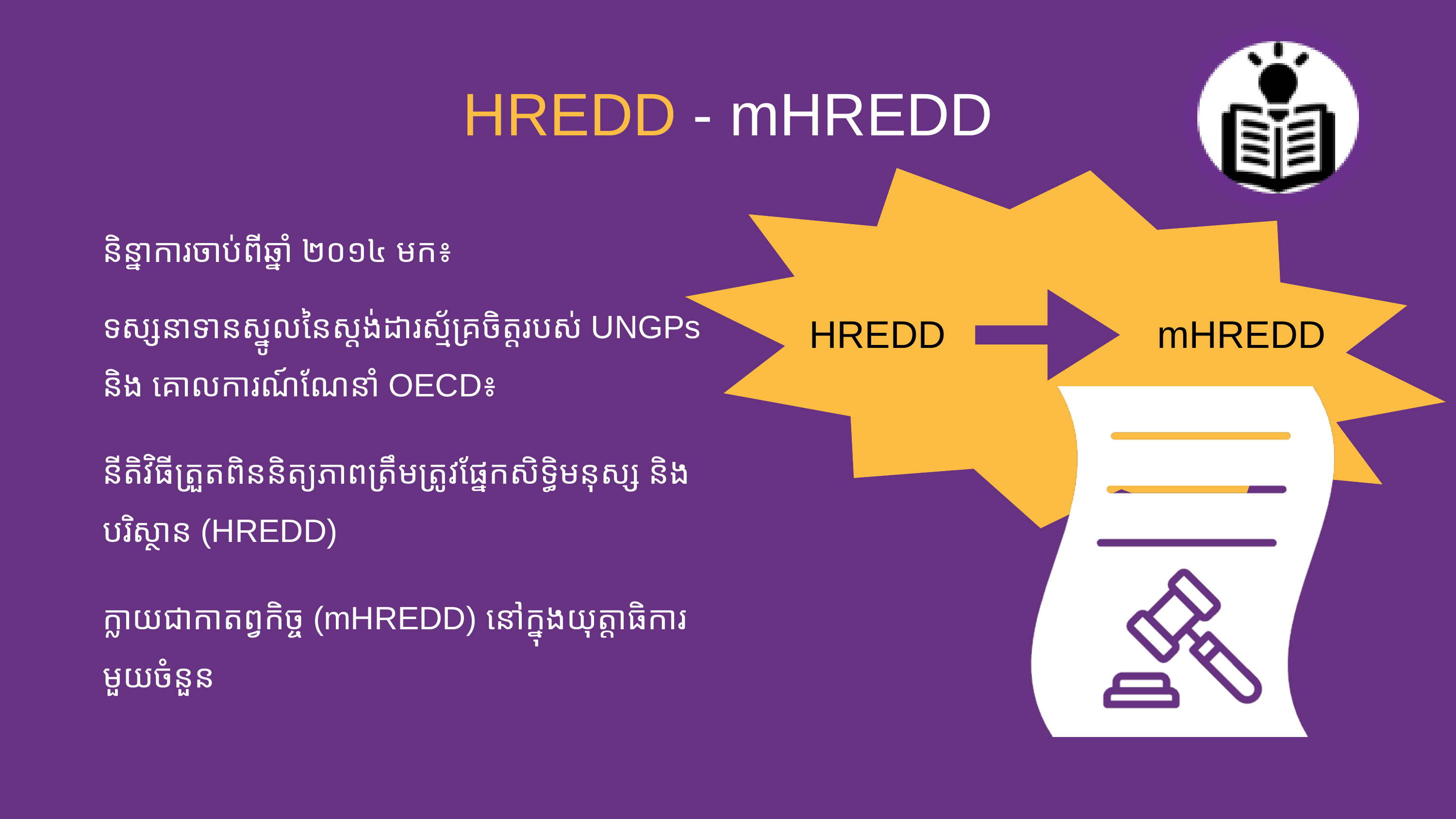

HREDD - mHREDD

និន្នាការចាប់ពីឆ្នាំ ២០១៤ មក៖

ទស្សនាទានស្នូលនៃស្តង់ដារស្ម័គ្រចិត្តរបស់ UNGPs និង គោលការណ៍ណែនាំ OECD៖

នីតិវិធីត្រួតពិននិត្យភាពត្រឹមត្រូវផ្នែកសិទ្ធិមនុស្ស និងបរិស្ថាន (HREDD)

ក្លាយជាកាតព្វកិច្ច (mHREDD) នៅក្នុងយុត្តាធិការមួយចំនួន

HREDD
mHREDD